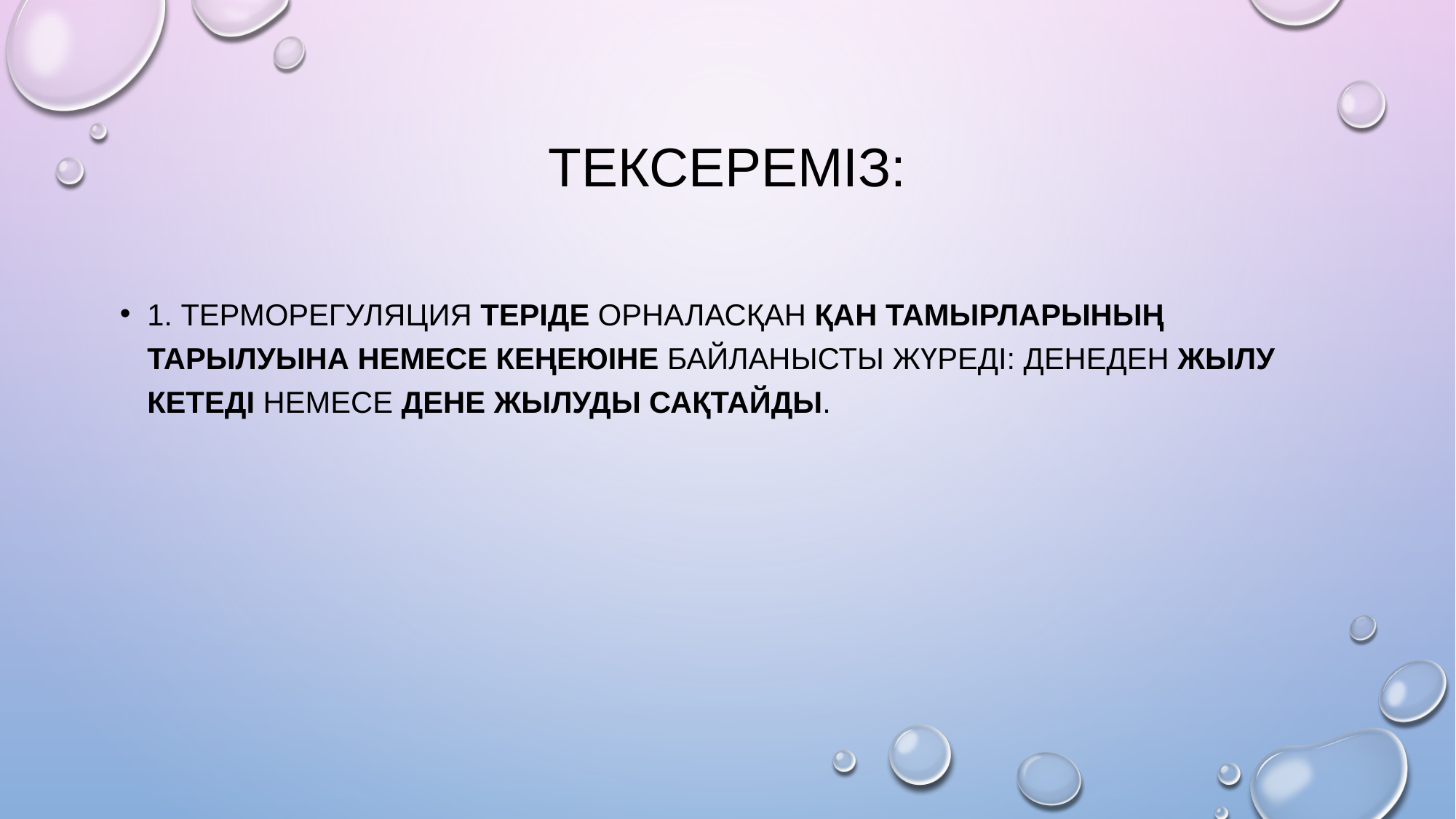

# Тексереміз:
1. Терморегуляция теріде орналасқан қан тамырларының тарылуына немесе кеңеюіне байланысты жүреді: денеден жылу кетеді немесе дене жылуды сақтайды.